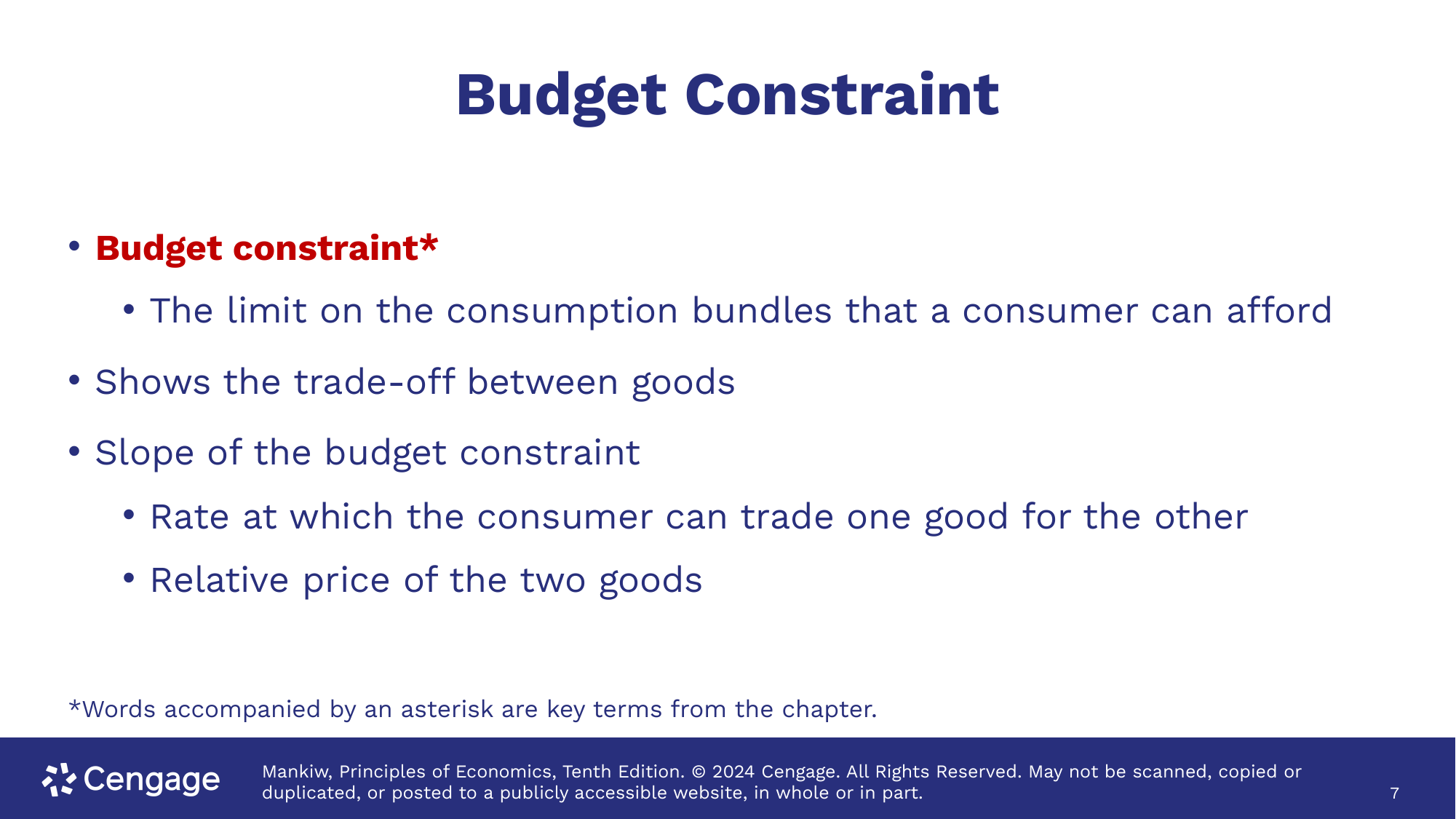

# Budget Constraint
Budget constraint*
The limit on the consumption bundles that a consumer can afford
Shows the trade-off between goods
Slope of the budget constraint
Rate at which the consumer can trade one good for the other
Relative price of the two goods
*Words accompanied by an asterisk are key terms from the chapter.